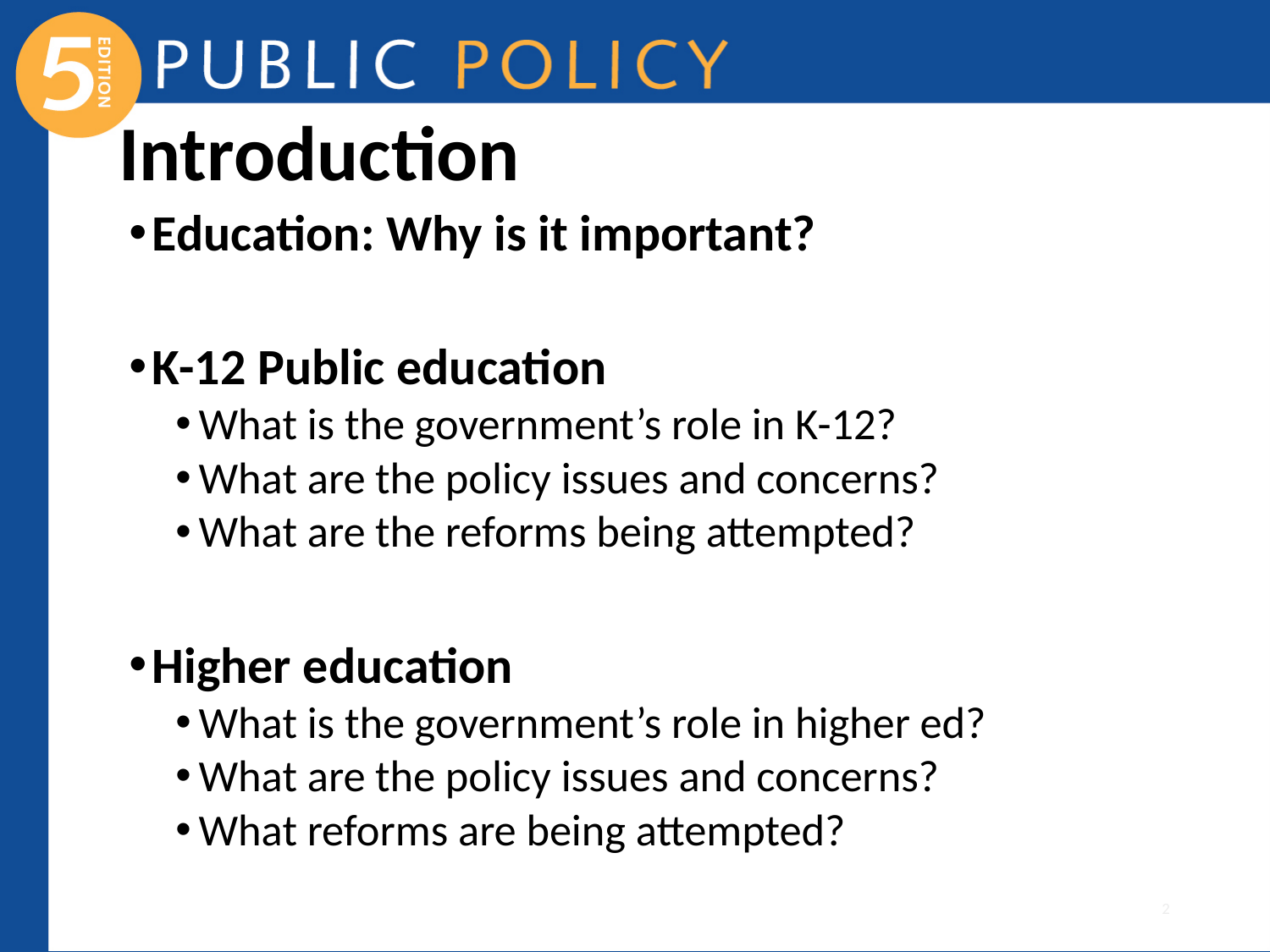

# Introduction
Education: Why is it important?

K-12 Public education
What is the government’s role in K-12?
What are the policy issues and concerns?
What are the reforms being attempted?

Higher education
What is the government’s role in higher ed?
What are the policy issues and concerns?
What reforms are being attempted?

2